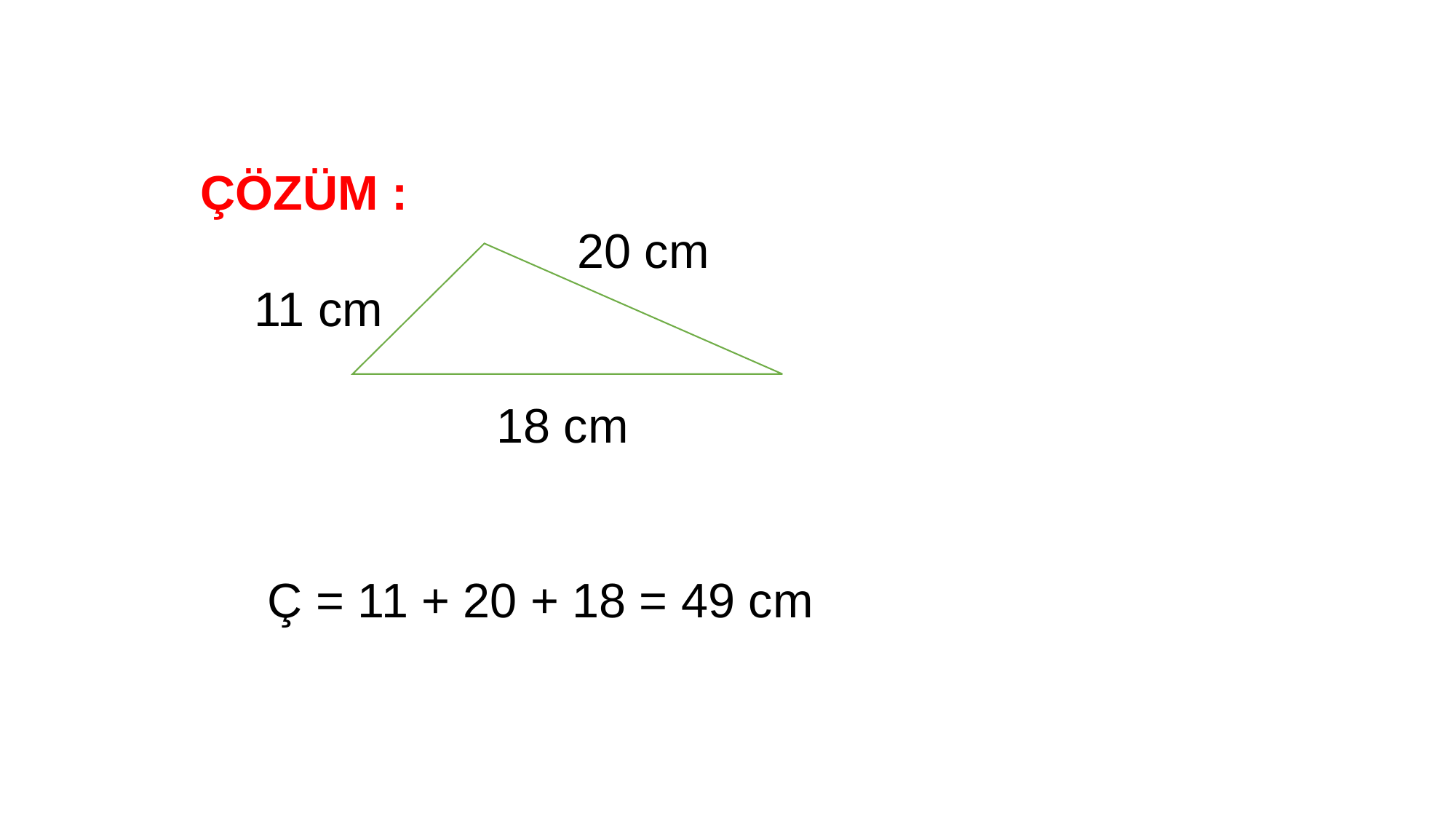

ÇÖZÜM :
                            20 cm
    11 cm

                      18 cm

     Ç = 11 + 20 + 18 = 49 cm